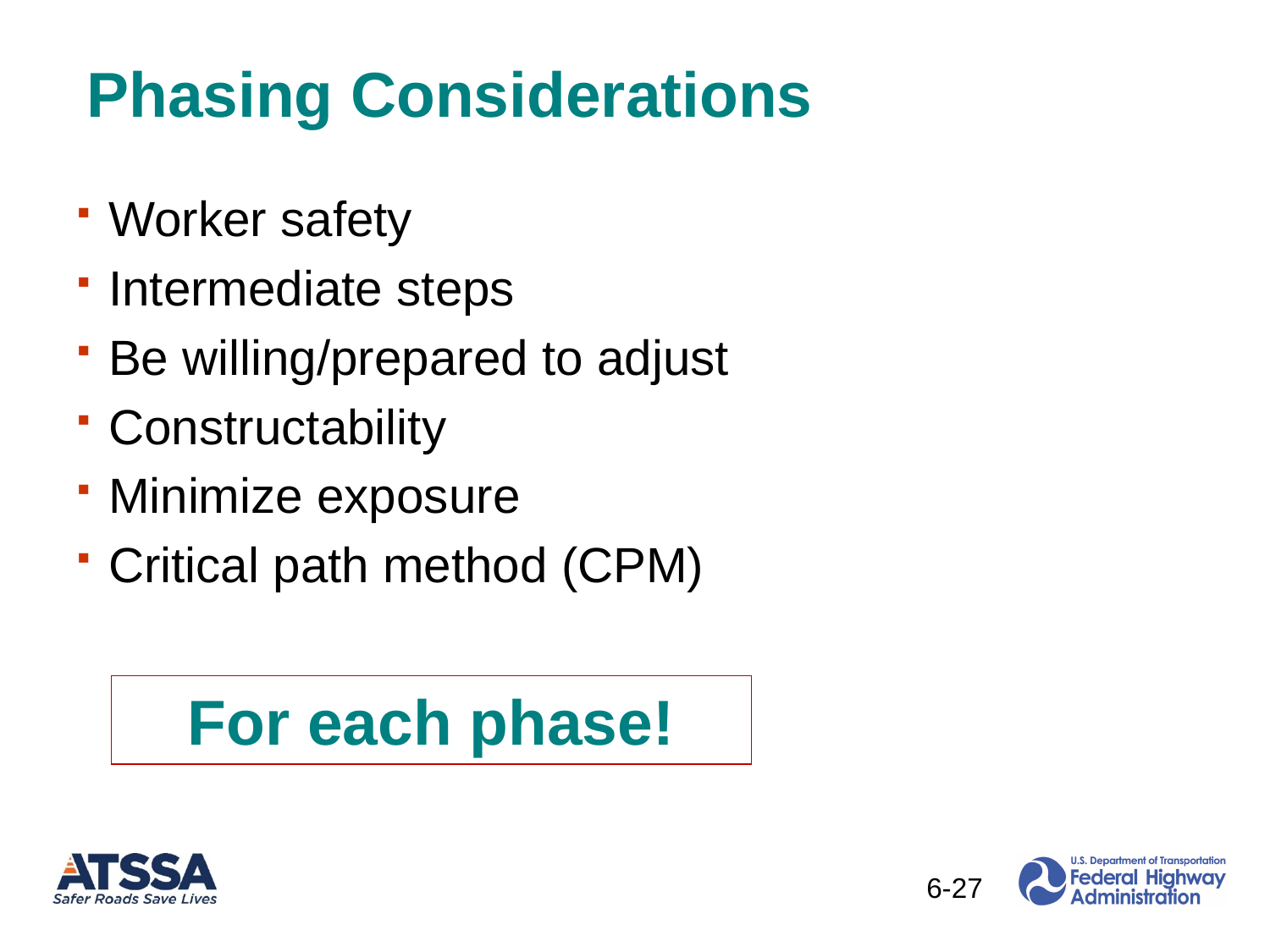

# Phasing Considerations
Worker safety
Intermediate steps
Be willing/prepared to adjust
Constructability
Minimize exposure
Critical path method (CPM)
For each phase!